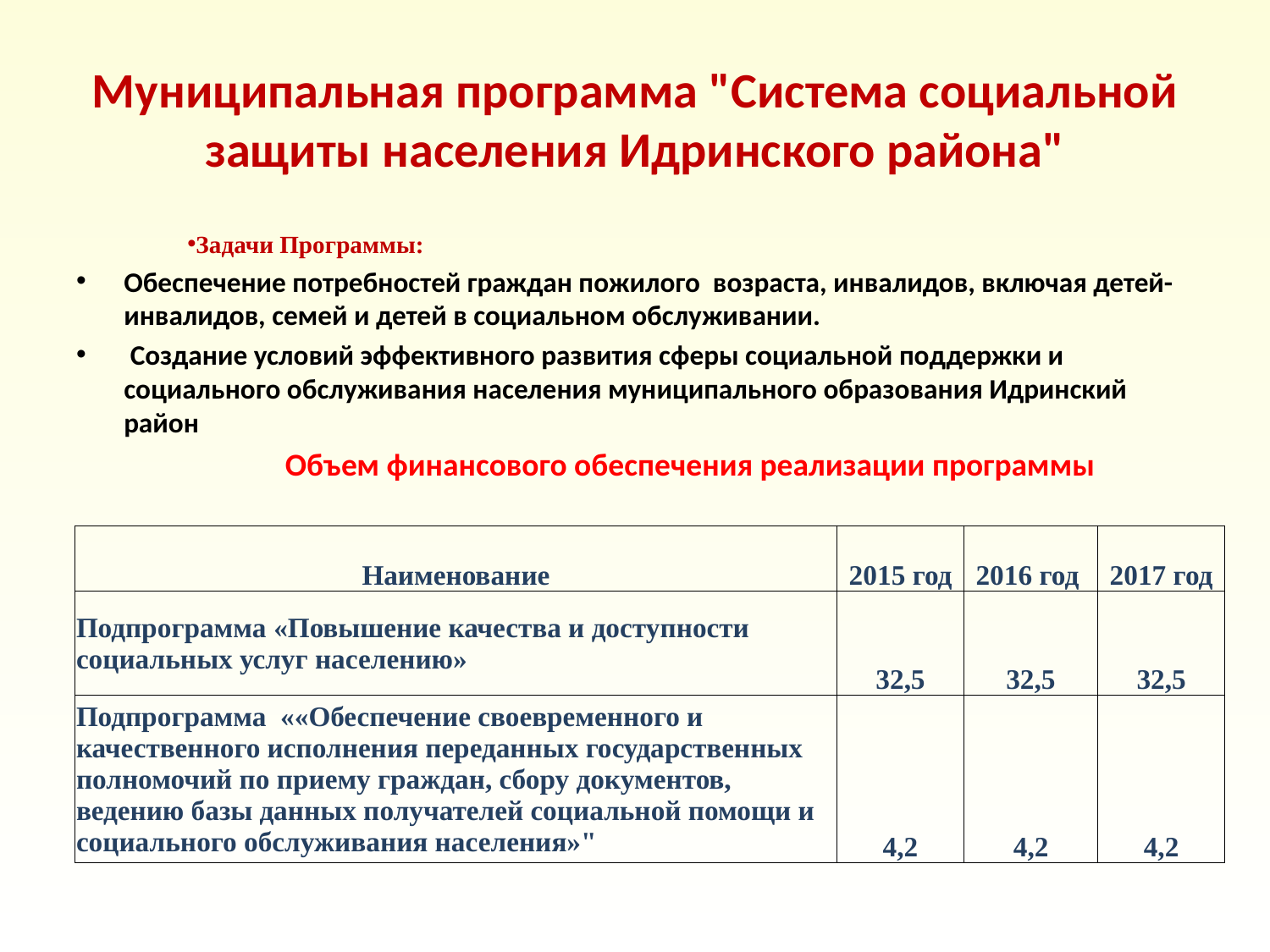

# Муниципальная программа "Система социальной защиты населения Идринского района"
Задачи Программы:
Обеспечение потребностей граждан пожилого  возраста, инвалидов, включая детей-инвалидов, семей и детей в социальном обслуживании.
 Создание условий эффективного развития сферы социальной поддержки и социального обслуживания населения муниципального образования Идринский район
Объем финансового обеспечения реализации программы

| Наименование | 2015 год | 2016 год | 2017 год |
| --- | --- | --- | --- |
| Подпрограмма «Повышение качества и доступности социальных услуг населению» | 32,5 | 32,5 | 32,5 |
| Подпрограмма ««Обеспечение своевременного и качественного исполнения переданных государственных полномочий по приему граждан, сбору документов, ведению базы данных получателей социальной помощи и социального обслуживания населения»" | 4,2 | 4,2 | 4,2 |